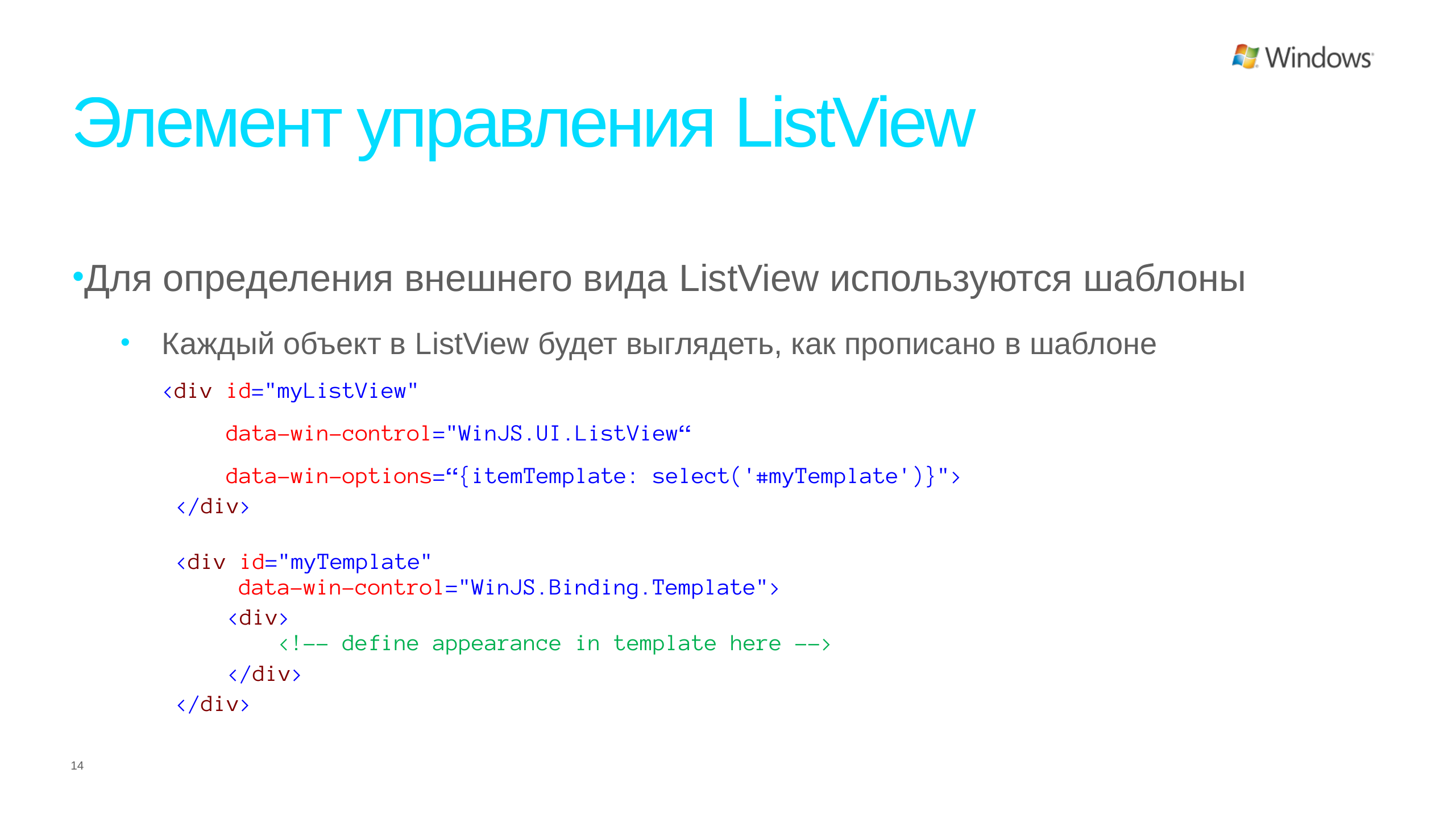

# Элемент управления ListView
Для определения внешнего вида ListView используются шаблоны
Каждый объект в ListView будет выглядеть, как прописано в шаблоне
<div id="myListView"
     data-win-control="WinJS.UI.ListView“
     data-win-options=“{itemTemplate: select('#myTemplate')}">
</div>
<div id="myTemplate"
     data-win-control="WinJS.Binding.Template">
    <div>
        <!-- define appearance in template here -->
    </div>
</div>